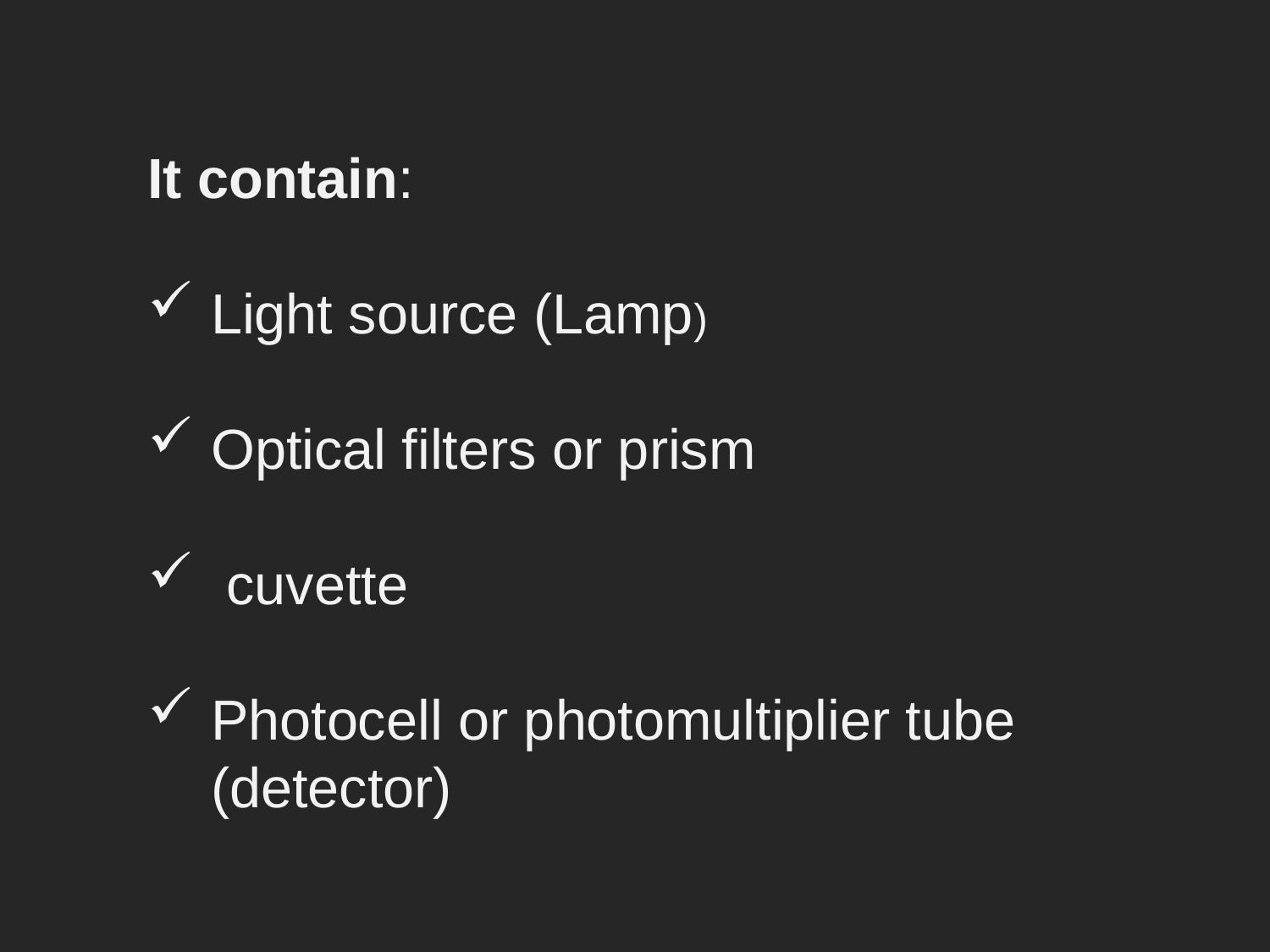

It contain:

Light source (Lamp)

Optical filters or prism

 cuvette

Photocell or photomultiplier tube (detector)